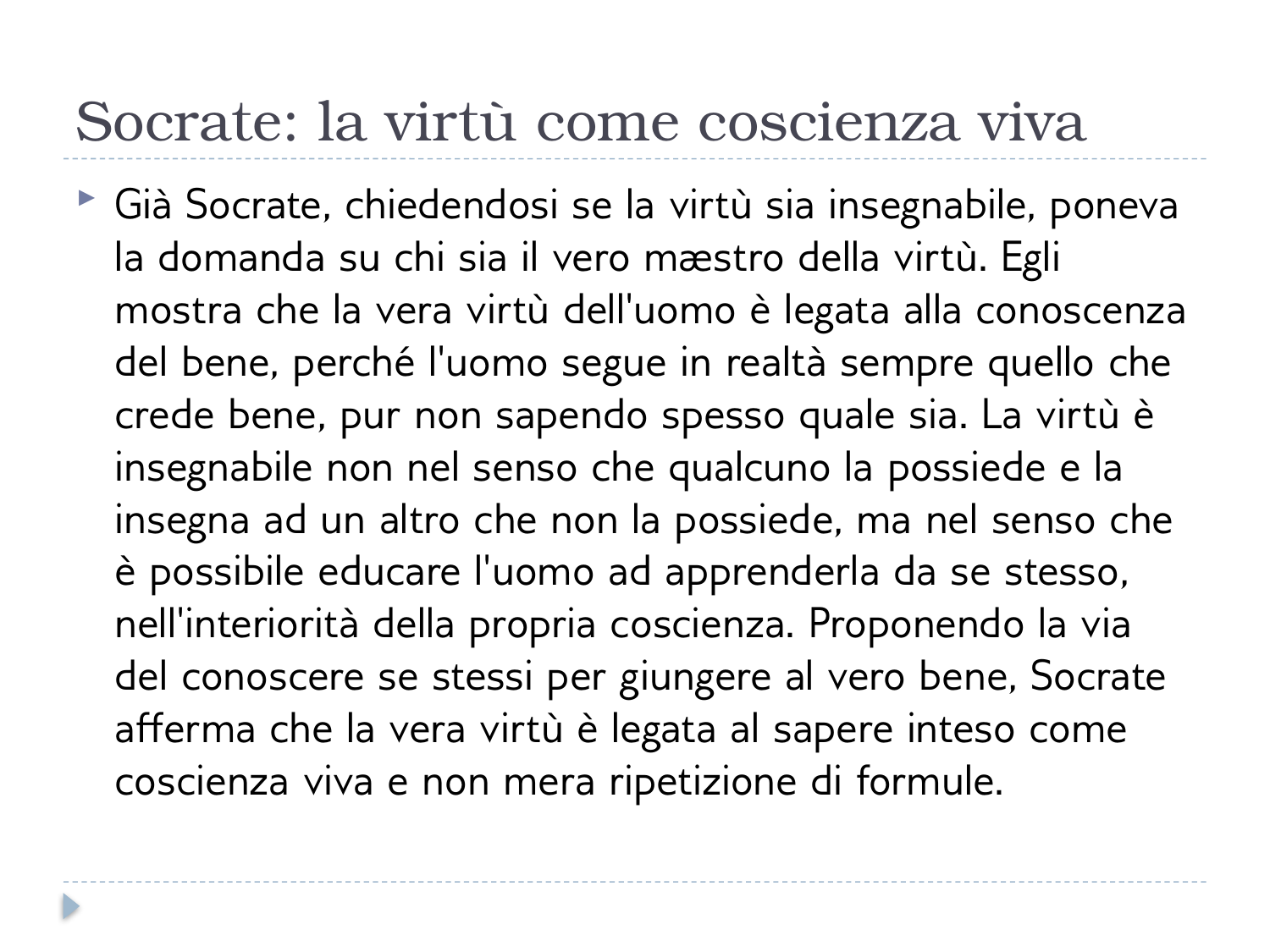

# Socrate: la virtù come coscienza viva
Già Socrate, chiedendosi se la virtù sia insegnabile, poneva la domanda su chi sia il vero maestro della virtù. Egli mostra che la vera virtù dell'uomo è legata alla conoscenza del bene, perché l'uomo segue in realtà sempre quello che crede bene, pur non sapendo spesso quale sia. La virtù è insegnabile non nel senso che qualcuno la possiede e la insegna ad un altro che non la possiede, ma nel senso che è possibile educare l'uomo ad apprenderla da se stesso, nell'interiorità della propria coscienza. Proponendo la via del conoscere se stessi per giungere al vero bene, Socrate afferma che la vera virtù è legata al sapere inteso come coscienza viva e non mera ripetizione di formule.